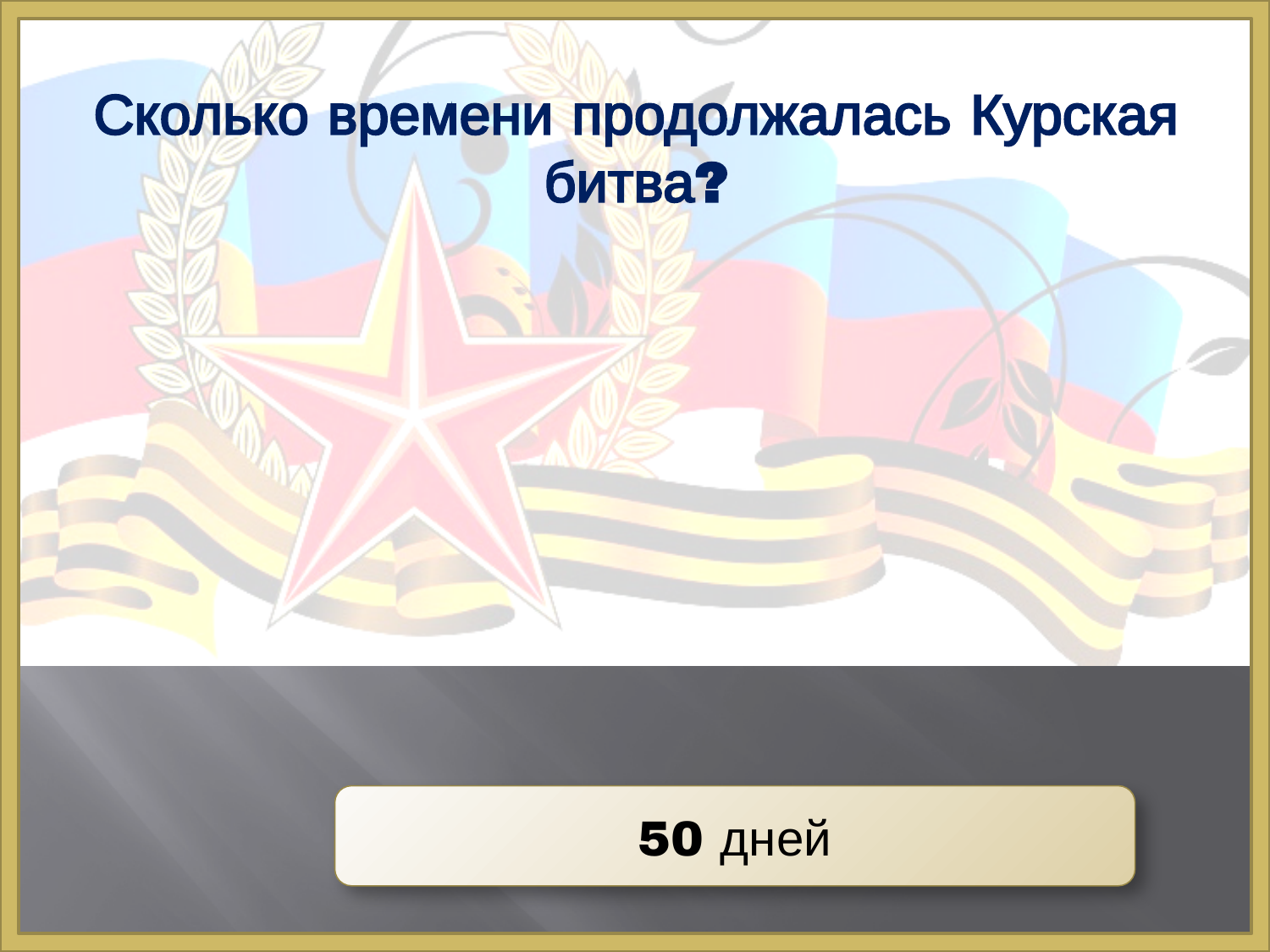

# Сколько времени продолжалась Курская битва?

50 дней